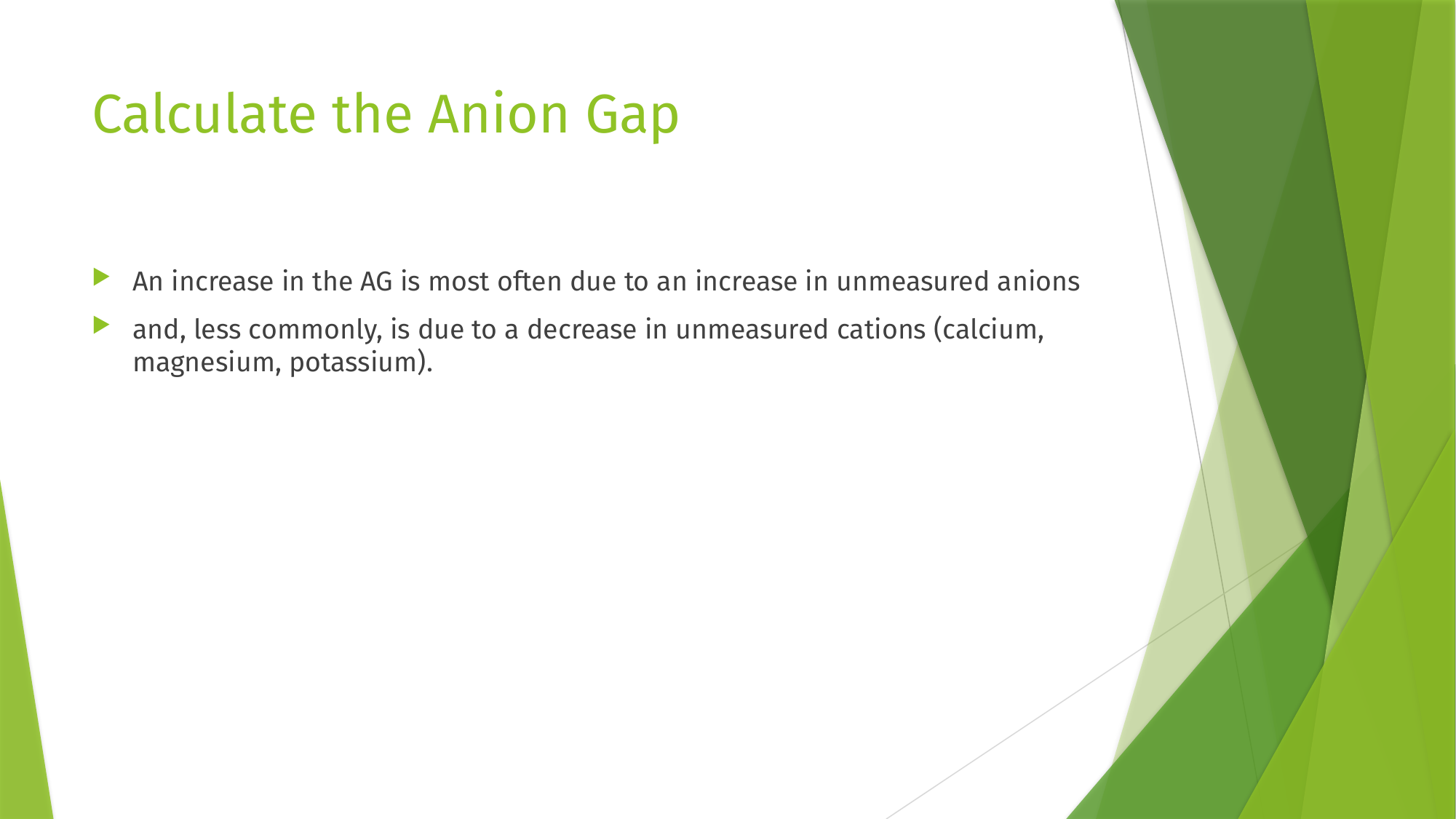

# Calculate the Anion Gap
An increase in the AG is most often due to an increase in unmeasured anions
and, less commonly, is due to a decrease in unmeasured cations (calcium, magnesium, potassium).